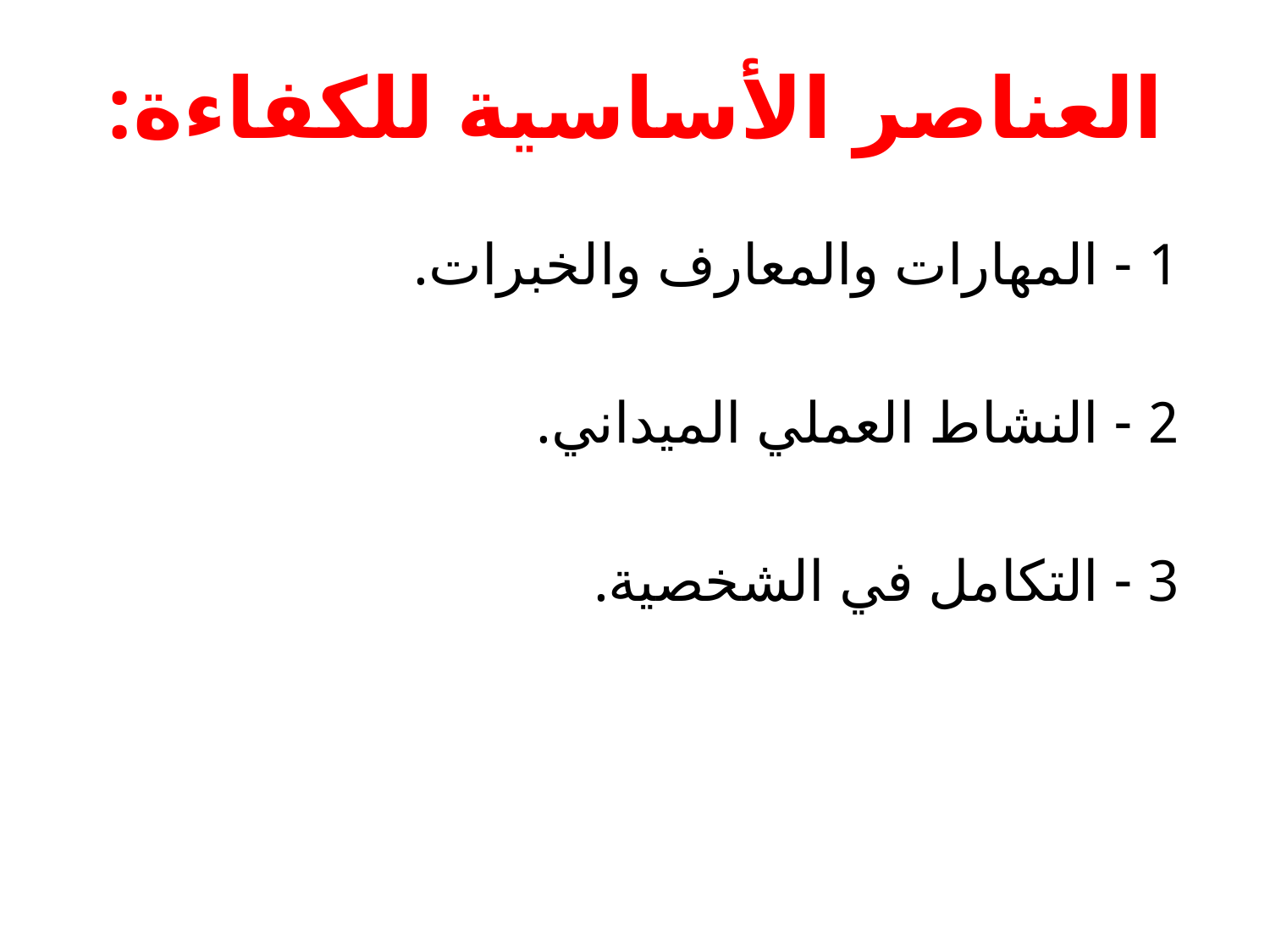

# العناصر الأساسية للكفاءة:
 1 - المهارات والمعارف والخبرات.

 2 - النشاط العملي الميداني.

 3 - التكامل في الشخصية.